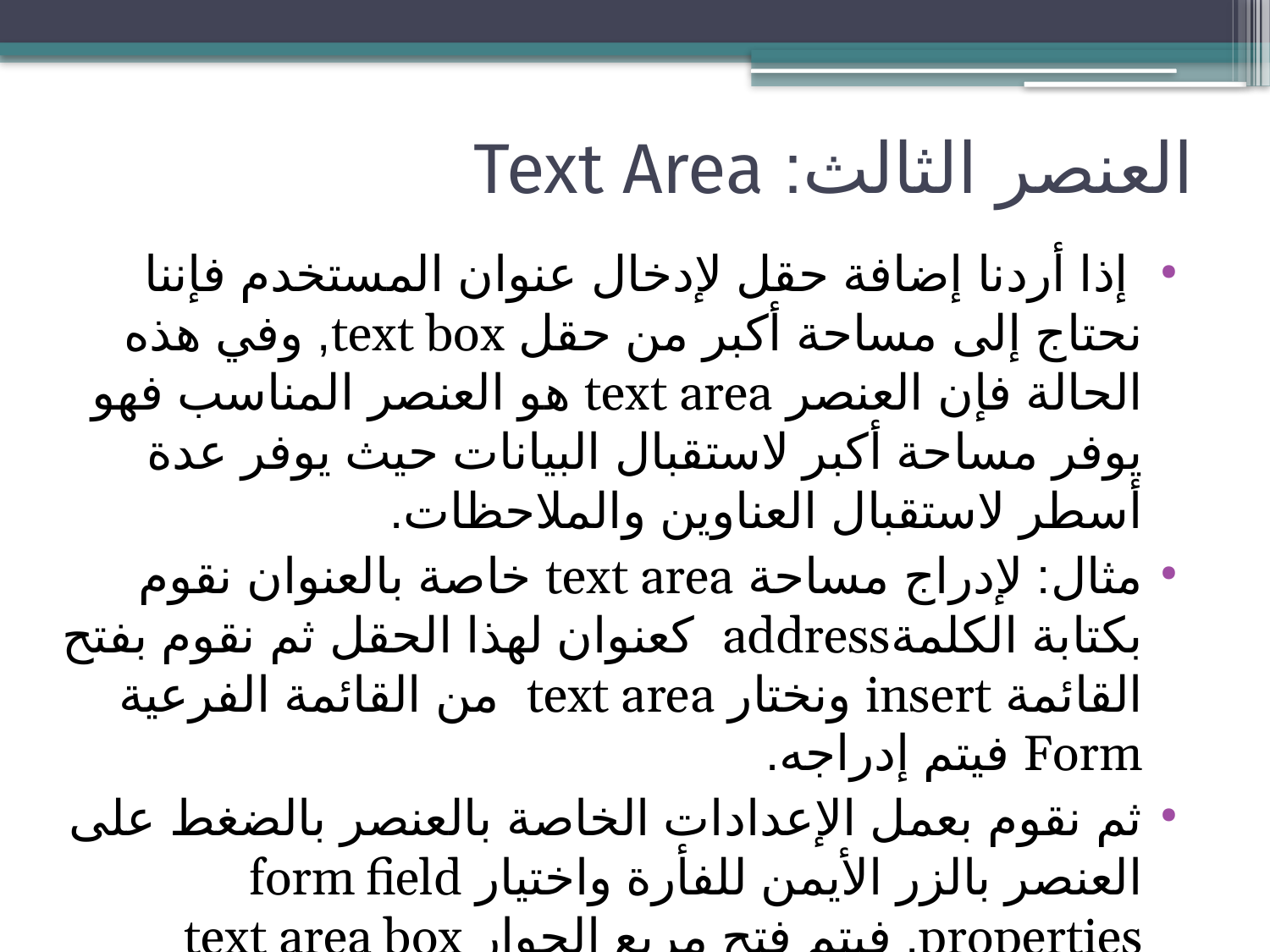

# العنصر الثالث: Text Area
 إذا أردنا إضافة حقل لإدخال عنوان المستخدم فإننا نحتاج إلى مساحة أكبر من حقل text box, وفي هذه الحالة فإن العنصر text area هو العنصر المناسب فهو يوفر مساحة أكبر لاستقبال البيانات حيث يوفر عدة أسطر لاستقبال العناوين والملاحظات.
مثال: لإدراج مساحة text area خاصة بالعنوان نقوم بكتابة الكلمةaddress  كعنوان لهذا الحقل ثم نقوم بفتح القائمة insert ونختار text area  من القائمة الفرعية Form فيتم إدراجه.
ثم نقوم بعمل الإعدادات الخاصة بالعنصر بالضغط على العنصر بالزر الأيمن للفأرة واختيار form field properties, فيتم فتح مربع الحوار text area box properties كالتالي: